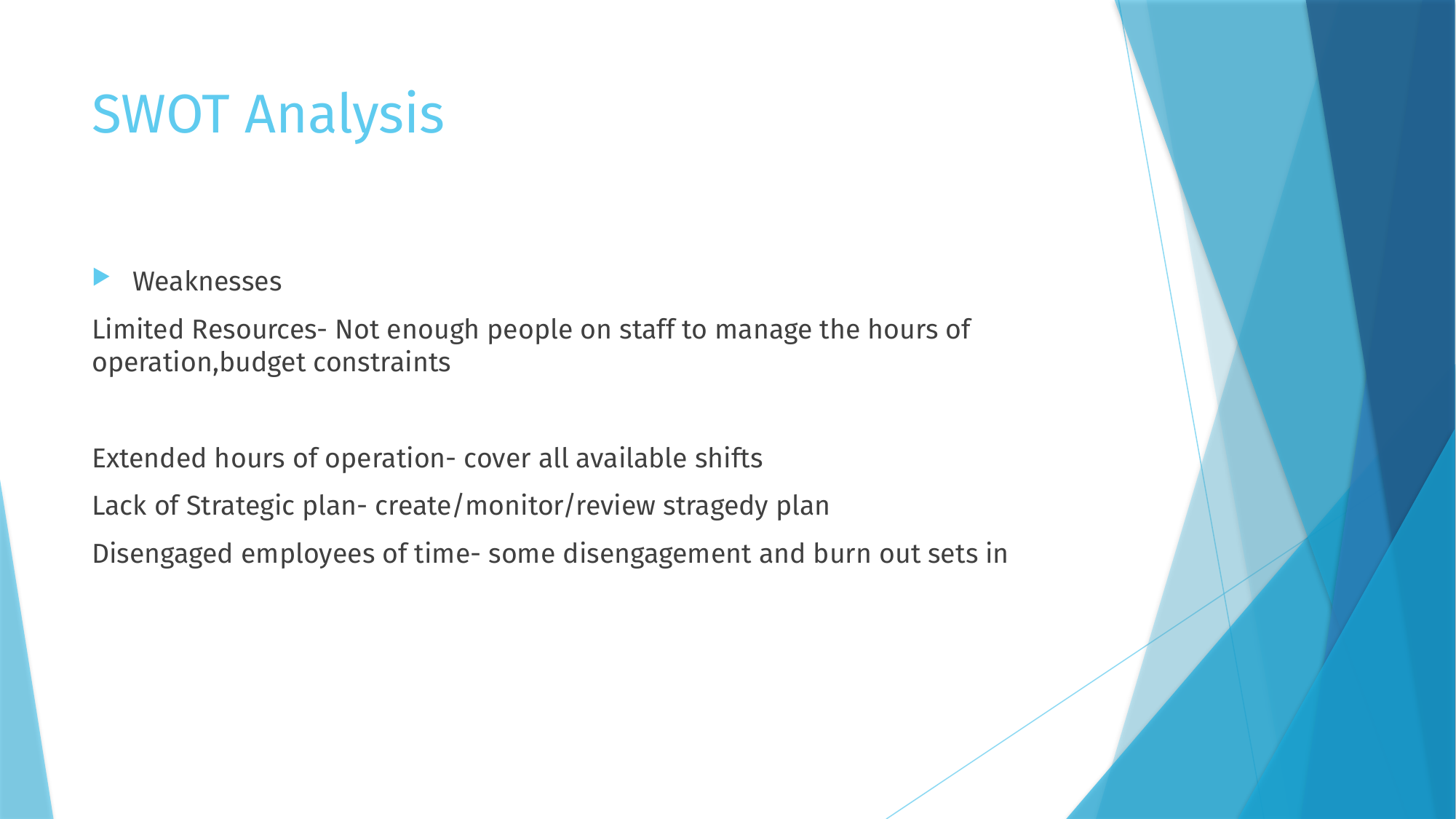

# SWOT Analysis
Weaknesses
Limited Resources- Not enough people on staff to manage the hours of operation,budget constraints

Extended hours of operation- cover all available shifts
Lack of Strategic plan- create/monitor/review stragedy plan
Disengaged employees of time- some disengagement and burn out sets in